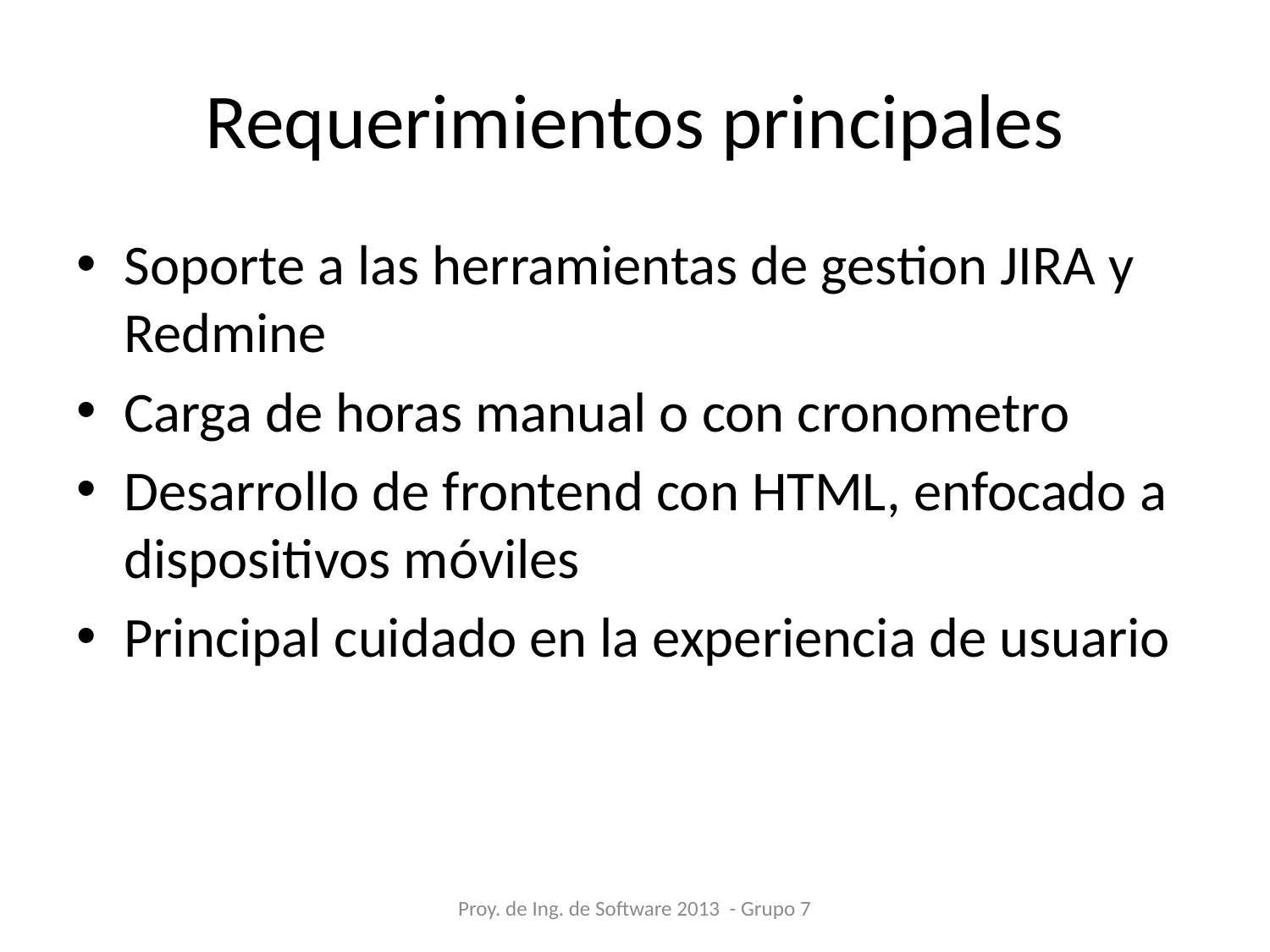

# Requerimientos principales
Soporte a las herramientas de gestion JIRA y Redmine
Carga de horas manual o con cronometro
Desarrollo de frontend con HTML, enfocado a dispositivos móviles
Principal cuidado en la experiencia de usuario
Proy. de Ing. de Software 2013  - Grupo 7